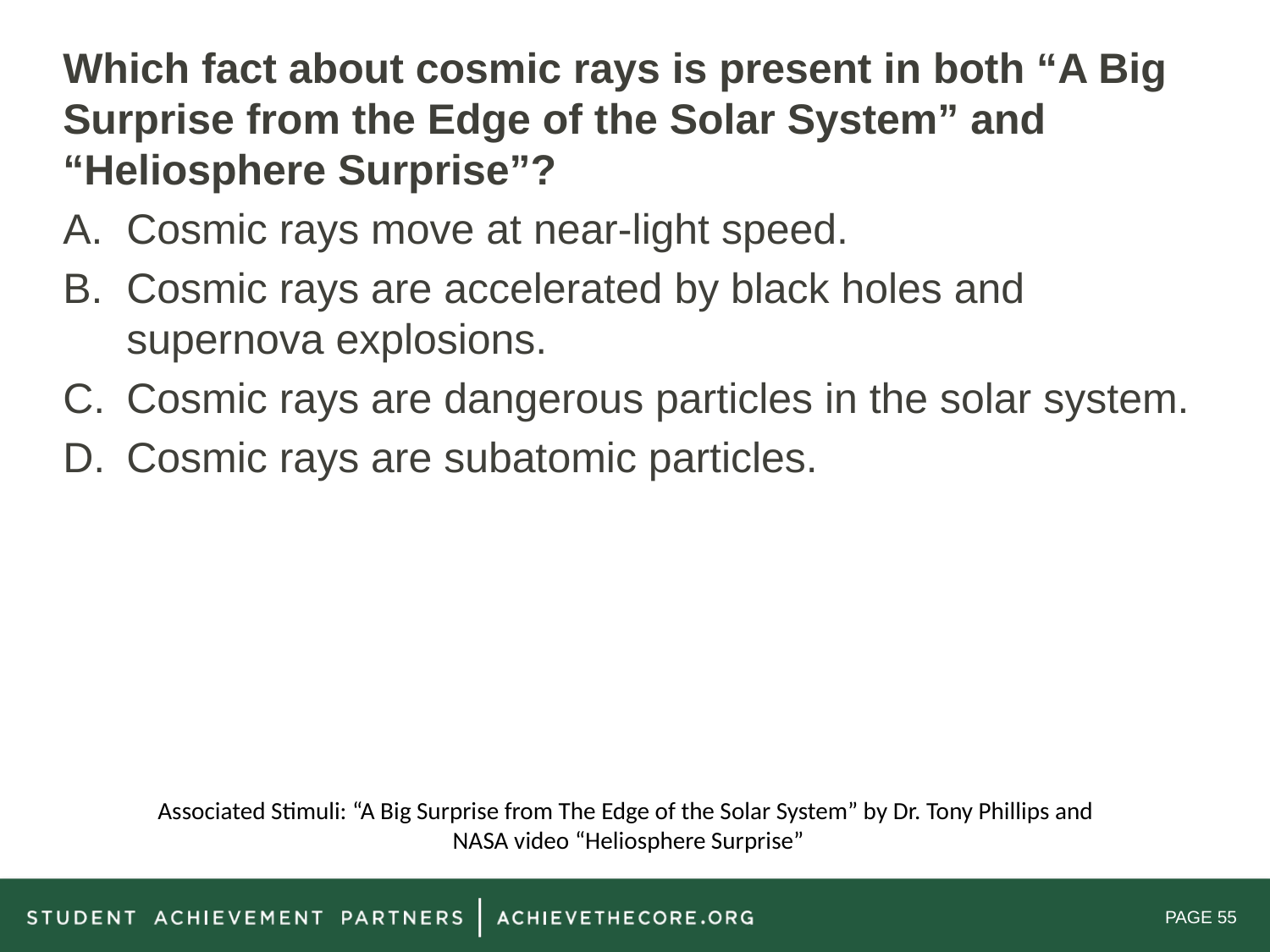

Which fact about cosmic rays is present in both “A Big Surprise from the Edge of the Solar System” and “Heliosphere Surprise”?
Cosmic rays move at near-light speed.
Cosmic rays are accelerated by black holes and supernova explosions.
Cosmic rays are dangerous particles in the solar system.
Cosmic rays are subatomic particles.
Associated Stimuli: “A Big Surprise from The Edge of the Solar System” by Dr. Tony Phillips and
NASA video “Heliosphere Surprise”